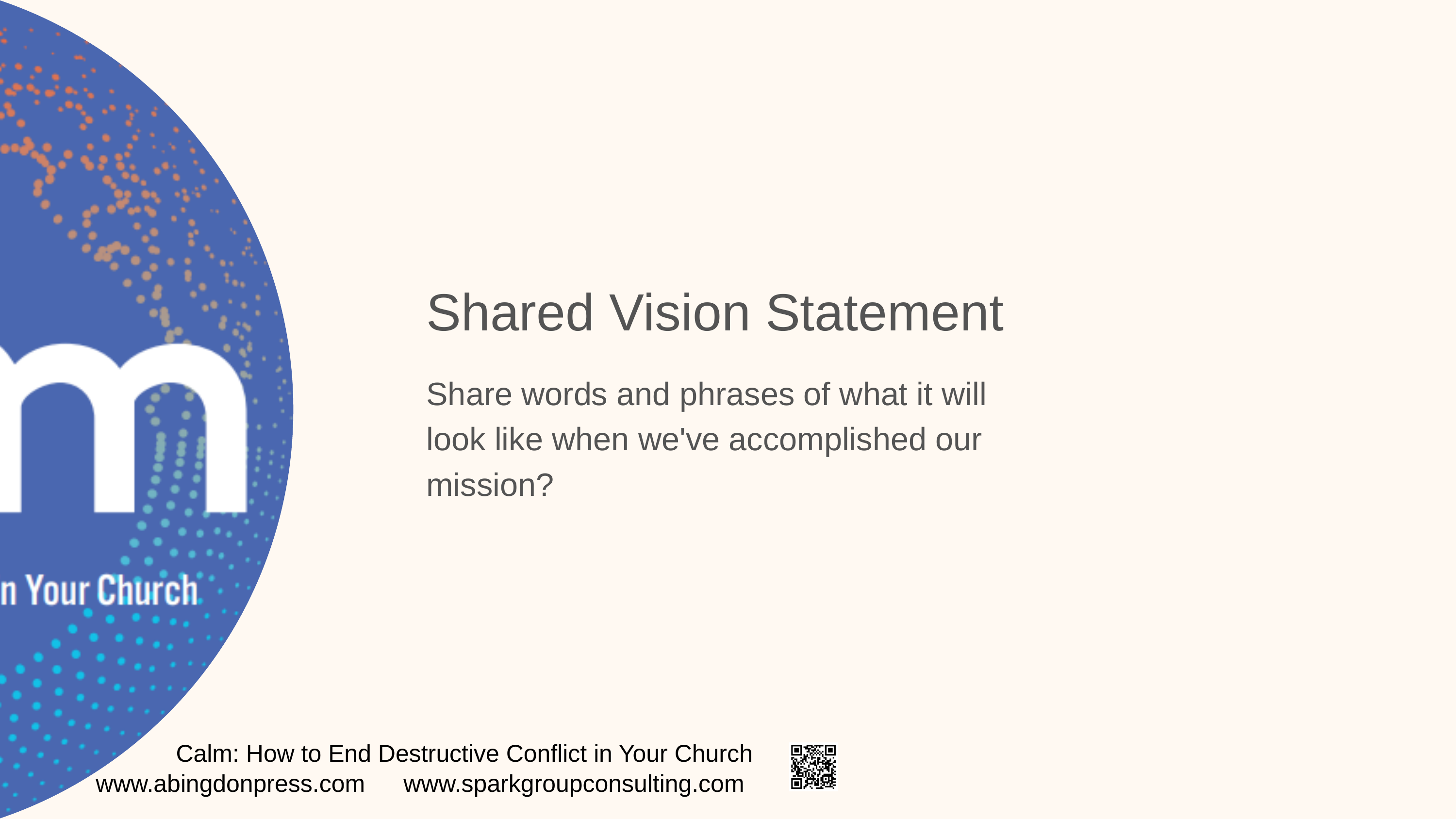

Shared Vision Statement
Share words and phrases of what it will look like when we've accomplished our mission?
Calm: How to End Destructive Conflict in Your Church

www.abingdonpress.com
www.sparkgroupconsulting.com